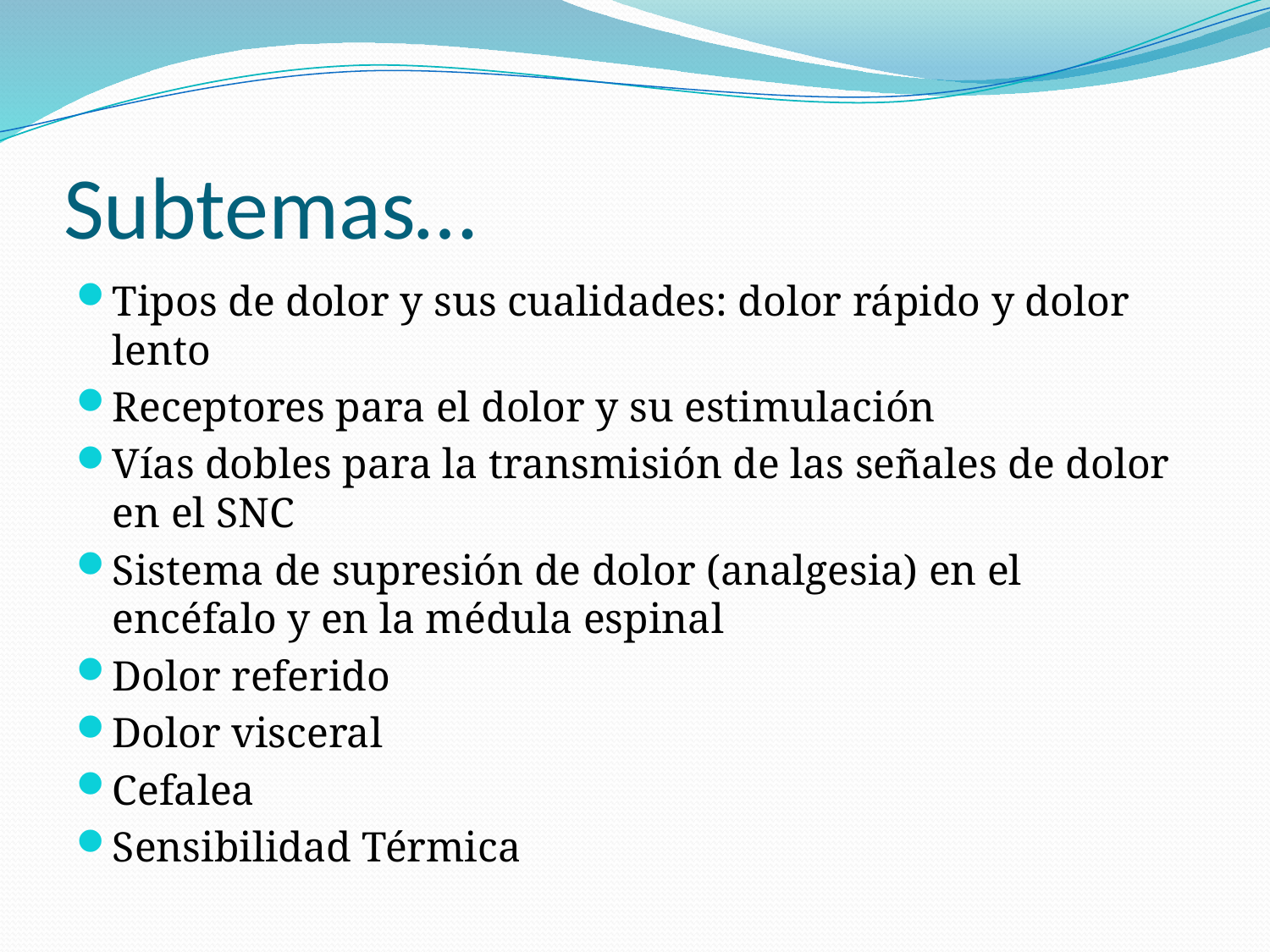

# Subtemas…
Tipos de dolor y sus cualidades: dolor rápido y dolor lento
Receptores para el dolor y su estimulación
Vías dobles para la transmisión de las señales de dolor en el SNC
Sistema de supresión de dolor (analgesia) en el encéfalo y en la médula espinal
Dolor referido
Dolor visceral
Cefalea
Sensibilidad Térmica